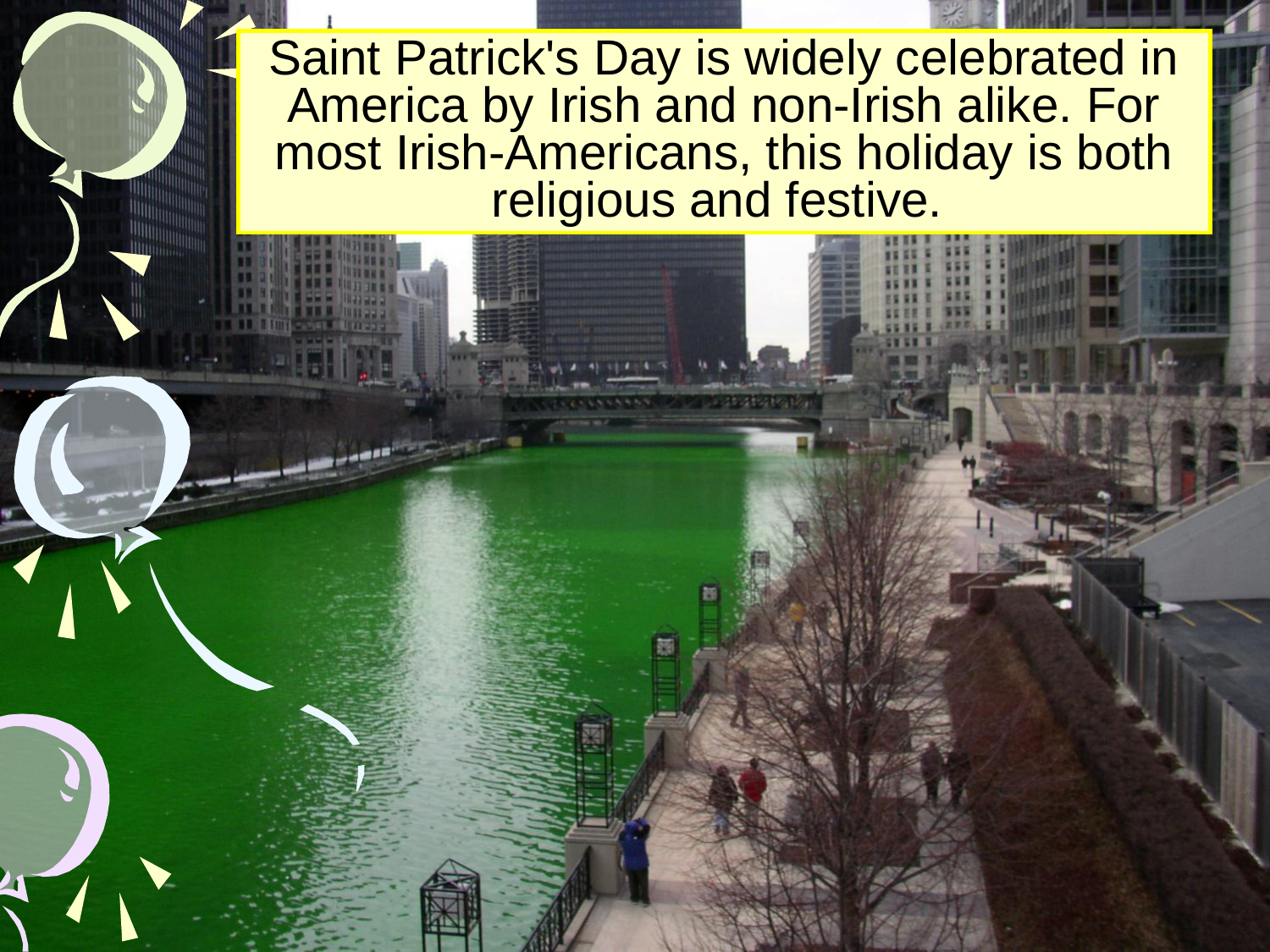

Saint Patrick's Day is widely celebrated in America by Irish and non-Irish alike. For most Irish-Americans, this holiday is both religious and festive.